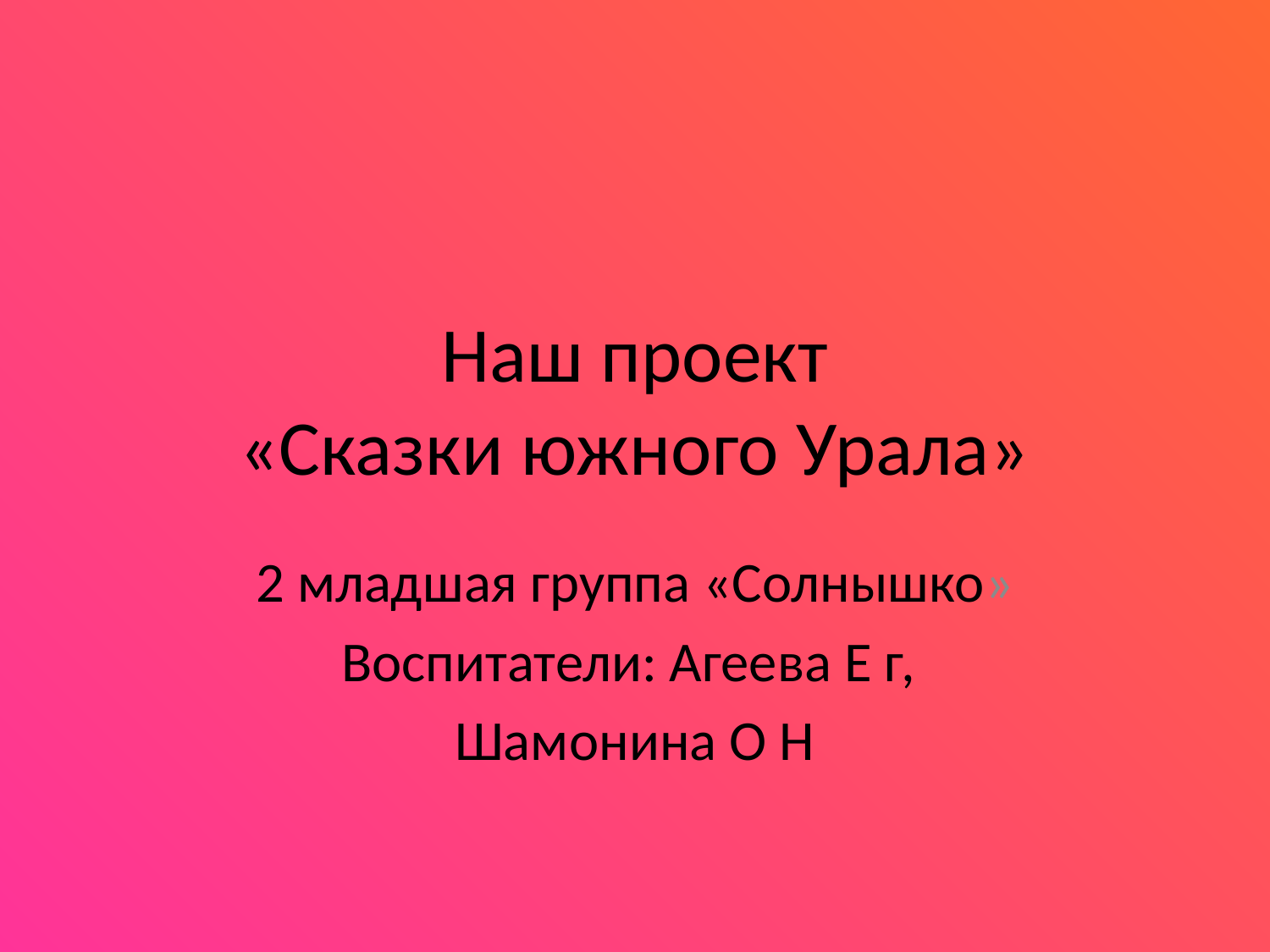

# Наш проект «Сказки южного Урала»
2 младшая группа «Солнышко»
Воспитатели: Агеева Е г,
Шамонина О Н